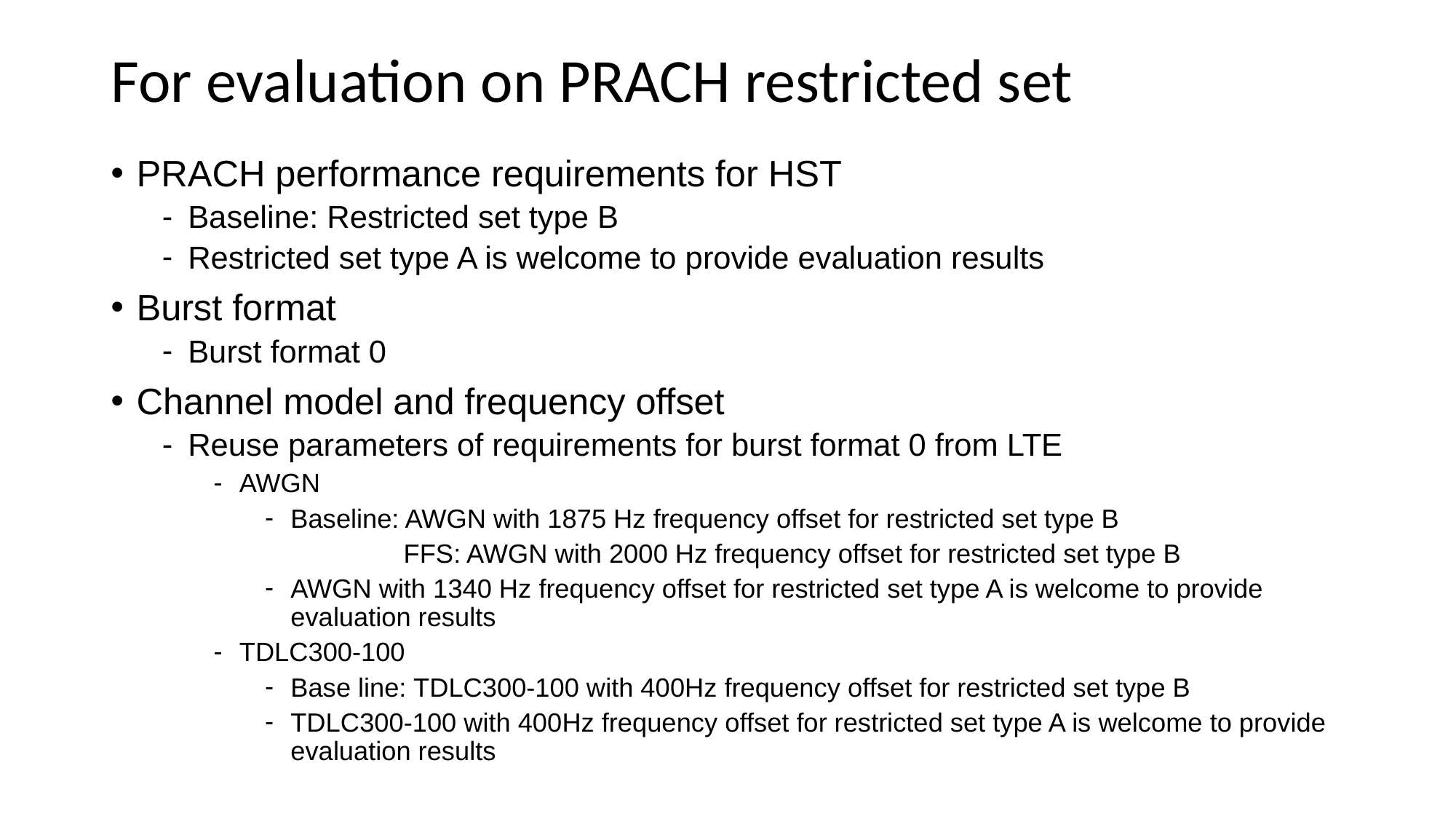

# For evaluation on PRACH restricted set
PRACH performance requirements for HST
Baseline: Restricted set type B
Restricted set type A is welcome to provide evaluation results
Burst format
Burst format 0
Channel model and frequency offset
Reuse parameters of requirements for burst format 0 from LTE
AWGN
Baseline: AWGN with 1875 Hz frequency offset for restricted set type B
            FFS: AWGN with 2000 Hz frequency offset for restricted set type B
AWGN with 1340 Hz frequency offset for restricted set type A is welcome to provide evaluation results
TDLC300-100
Base line: TDLC300-100 with 400Hz frequency offset for restricted set type B
TDLC300-100 with 400Hz frequency offset for restricted set type A is welcome to provide evaluation results